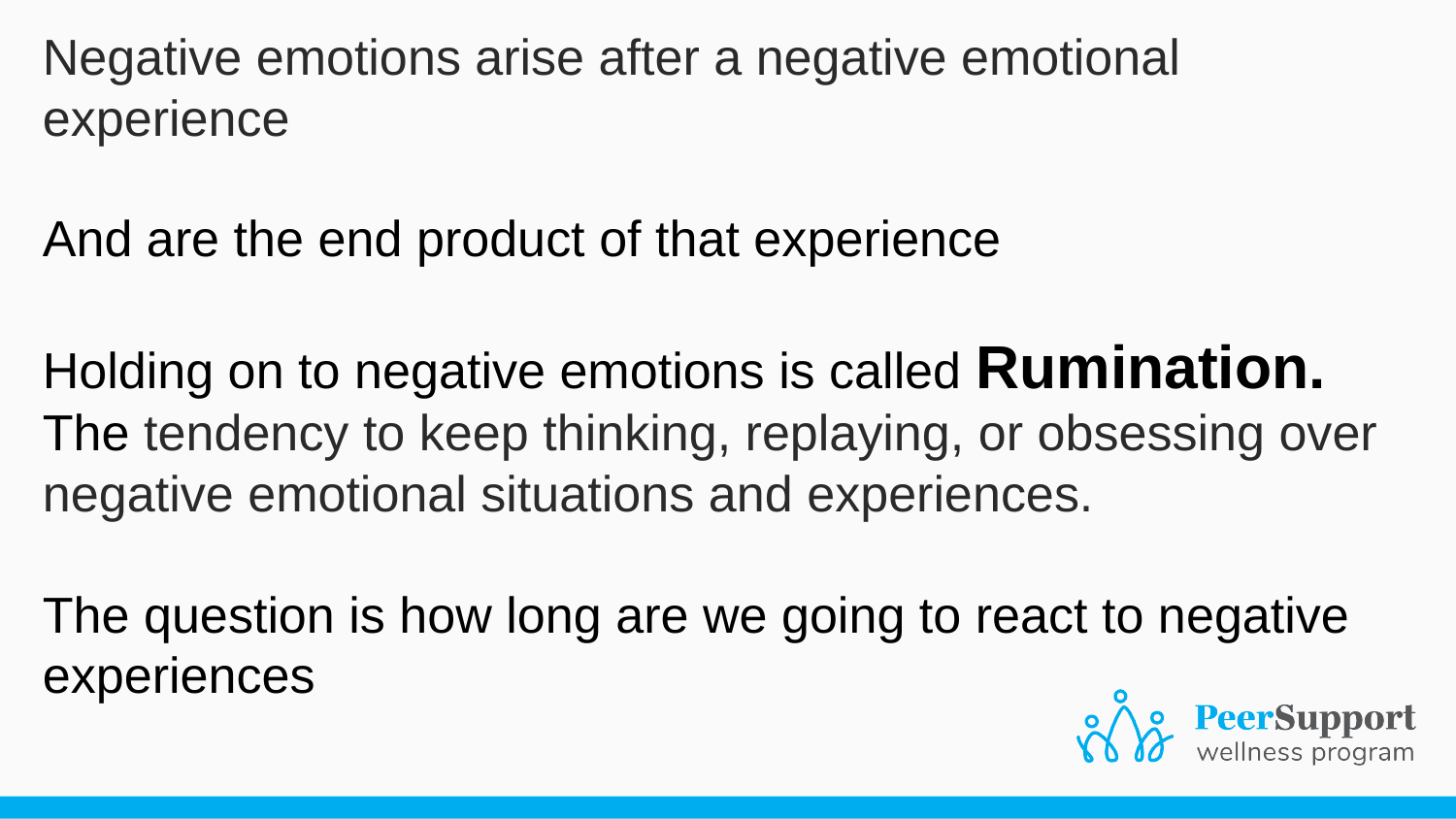

Negative emotions arise after a negative emotional experience

And are the end product of that experience

Holding on to negative emotions is called Rumination.
The tendency to keep thinking, replaying, or obsessing over negative emotional situations and experiences.

The question is how long are we going to react to negative experiences